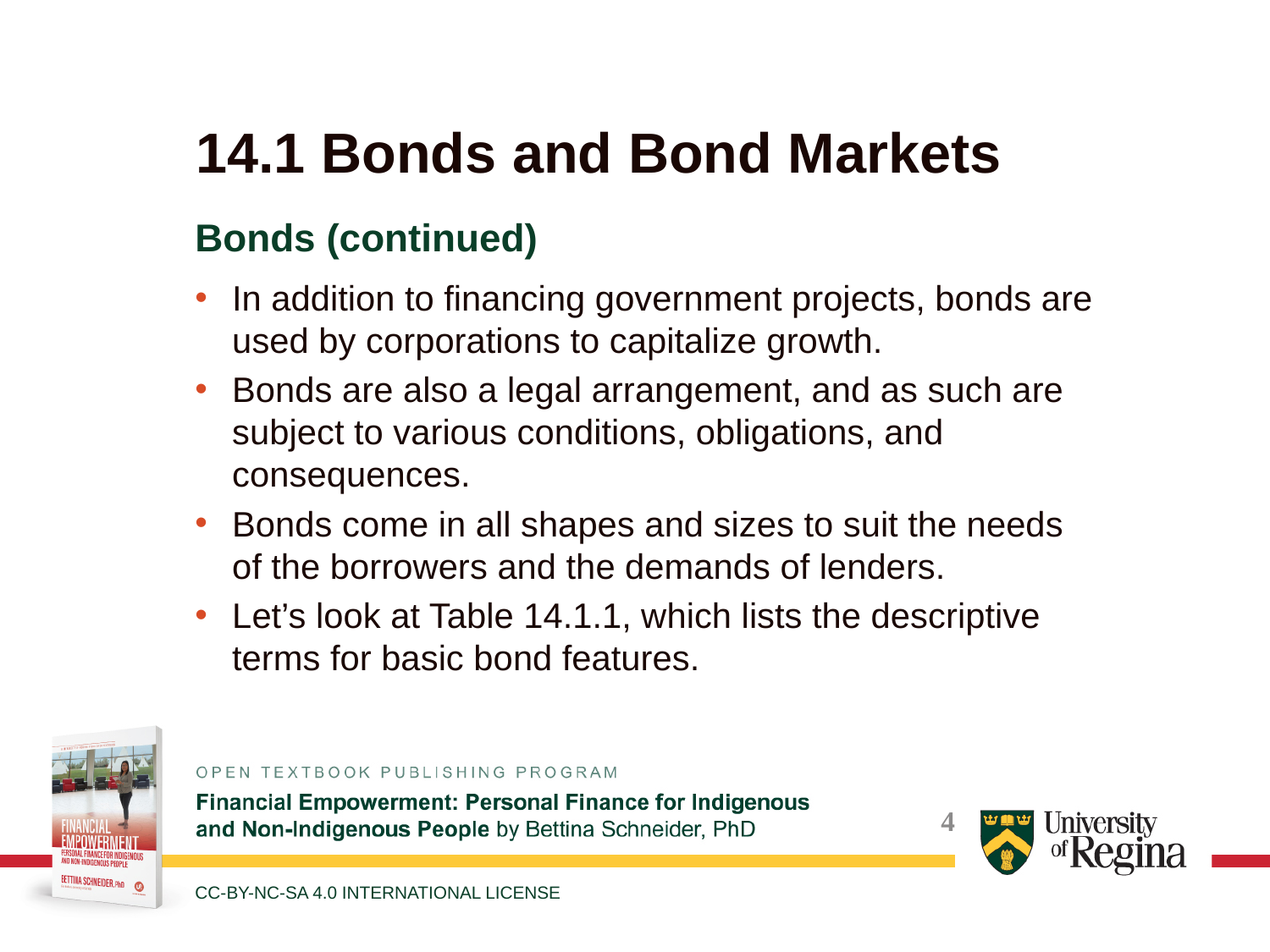

# 14.1 Bonds and Bond Markets
Bonds (continued)
In addition to financing government projects, bonds are used by corporations to capitalize growth.
Bonds are also a legal arrangement, and as such are subject to various conditions, obligations, and consequences.
Bonds come in all shapes and sizes to suit the needs of the borrowers and the demands of lenders.
Let’s look at Table 14.1.1, which lists the descriptive terms for basic bond features.
CC-BY-NC-SA 4.0 INTERNATIONAL LICENSE